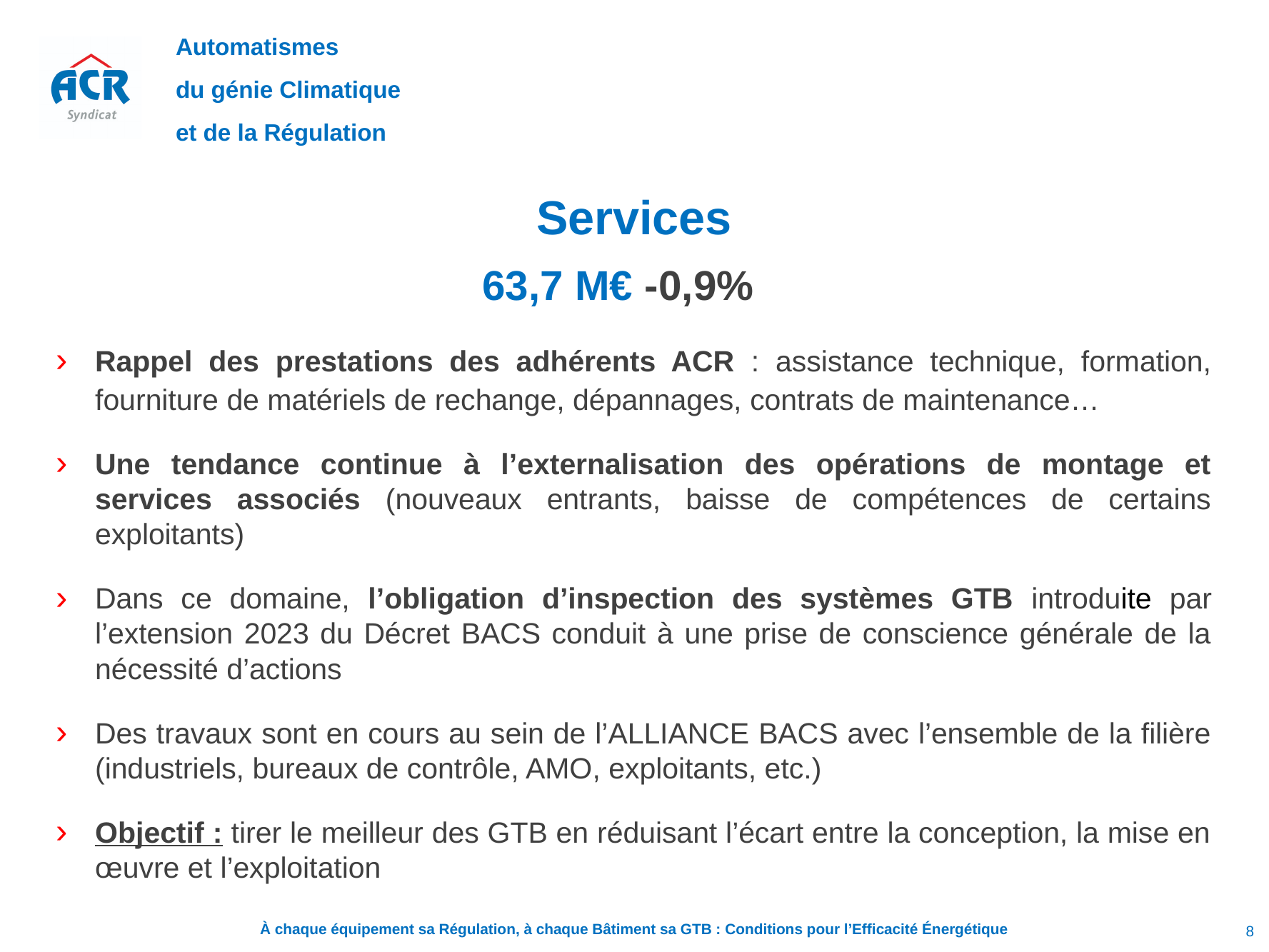

Services
63,7 M€ -0,9%
Rappel des prestations des adhérents ACR : assistance technique, formation, fourniture de matériels de rechange, dépannages, contrats de maintenance…
Une tendance continue à l’externalisation des opérations de montage et services associés (nouveaux entrants, baisse de compétences de certains exploitants)
Dans ce domaine, l’obligation d’inspection des systèmes GTB introduite par l’extension 2023 du Décret BACS conduit à une prise de conscience générale de la nécessité d’actions
Des travaux sont en cours au sein de l’ALLIANCE BACS avec l’ensemble de la filière (industriels, bureaux de contrôle, AMO, exploitants, etc.)
Objectif : tirer le meilleur des GTB en réduisant l’écart entre la conception, la mise en œuvre et l’exploitation